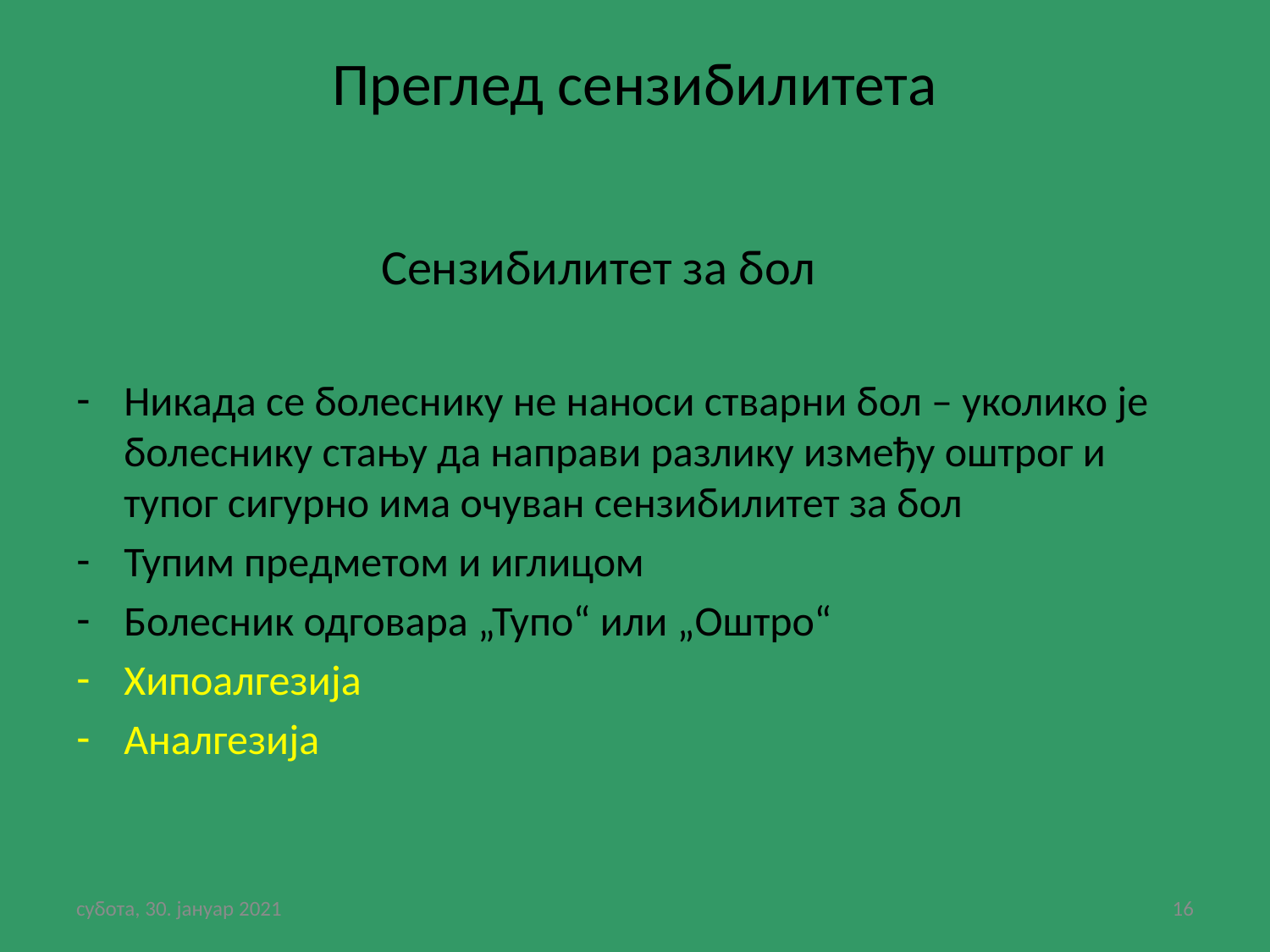

# Преглед сензибилитета
                        Сензибилитет за бол

Никада се болеснику не наноси стварни бол – уколико је болеснику стању да направи разлику између оштрог и тупог сигурно има очуван сензибилитет за бол
Тупим предметом и иглицом
Болесник одговара „Тупо“ или „Оштро“
Хипоалгезија
Аналгезија

субота, 30. јануар 2021
16